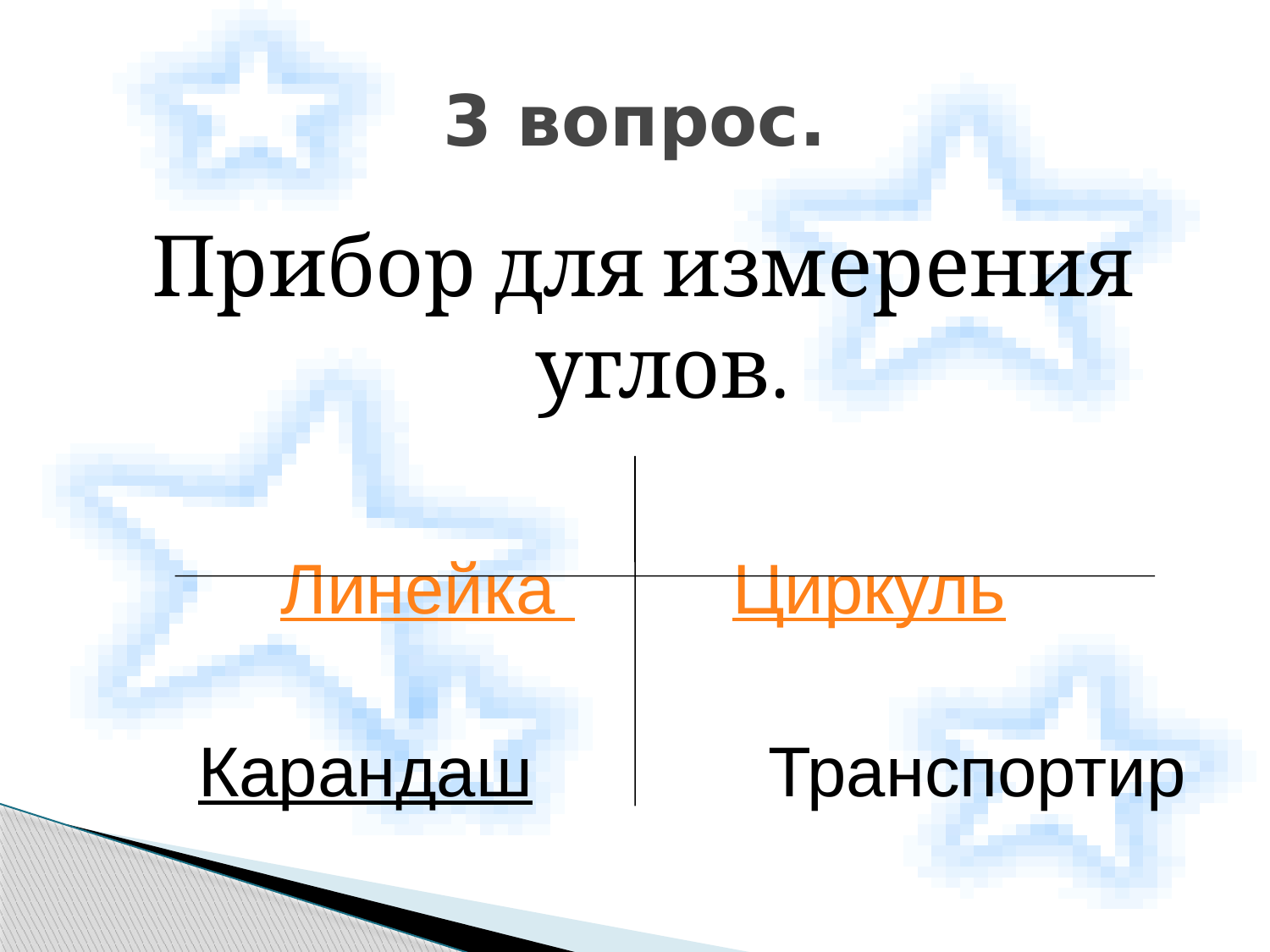

# 3 вопрос.
Прибор для измерения углов.

Линейка         Циркуль

     Карандаш            Транспортир